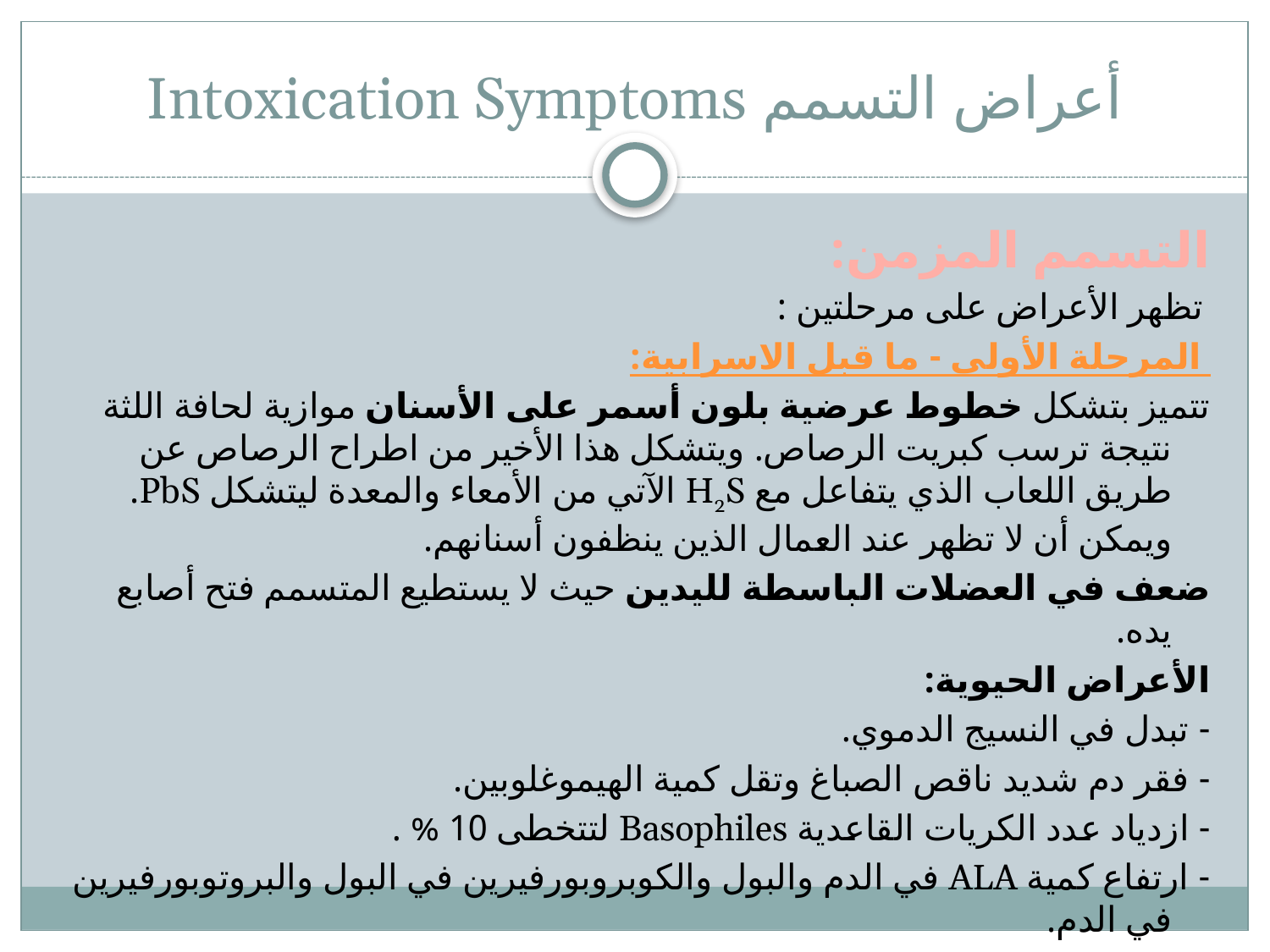

# أعراض التسمم Intoxication Symptoms
التسمم المزمن:
 تظهر الأعراض على مرحلتين :
 المرحلة الأولى - ما قبل الاسرابية:
تتميز بتشكل خطوط عرضية بلون أسمر على الأسنان موازية لحافة اللثة نتيجة ترسب كبريت الرصاص. ويتشكل هذا الأخير من اطراح الرصاص عن طريق اللعاب الذي يتفاعل مع H2S الآتي من الأمعاء والمعدة ليتشكل PbS. ويمكن أن لا تظهر عند العمال الذين ينظفون أسنانهم.
ضعف في العضلات الباسطة لليدين حيث لا يستطيع المتسمم فتح أصابع يده.
الأعراض الحيوية:
- تبدل في النسيج الدموي.
- فقر دم شديد ناقص الصباغ وتقل كمية الهيموغلوبين.
- ازدياد عدد الكريات القاعدية Basophiles لتتخطى 10 % .
- ارتفاع كمية ALA في الدم والبول والكوبروبورفيرين في البول والبروتوبورفيرين في الدم.